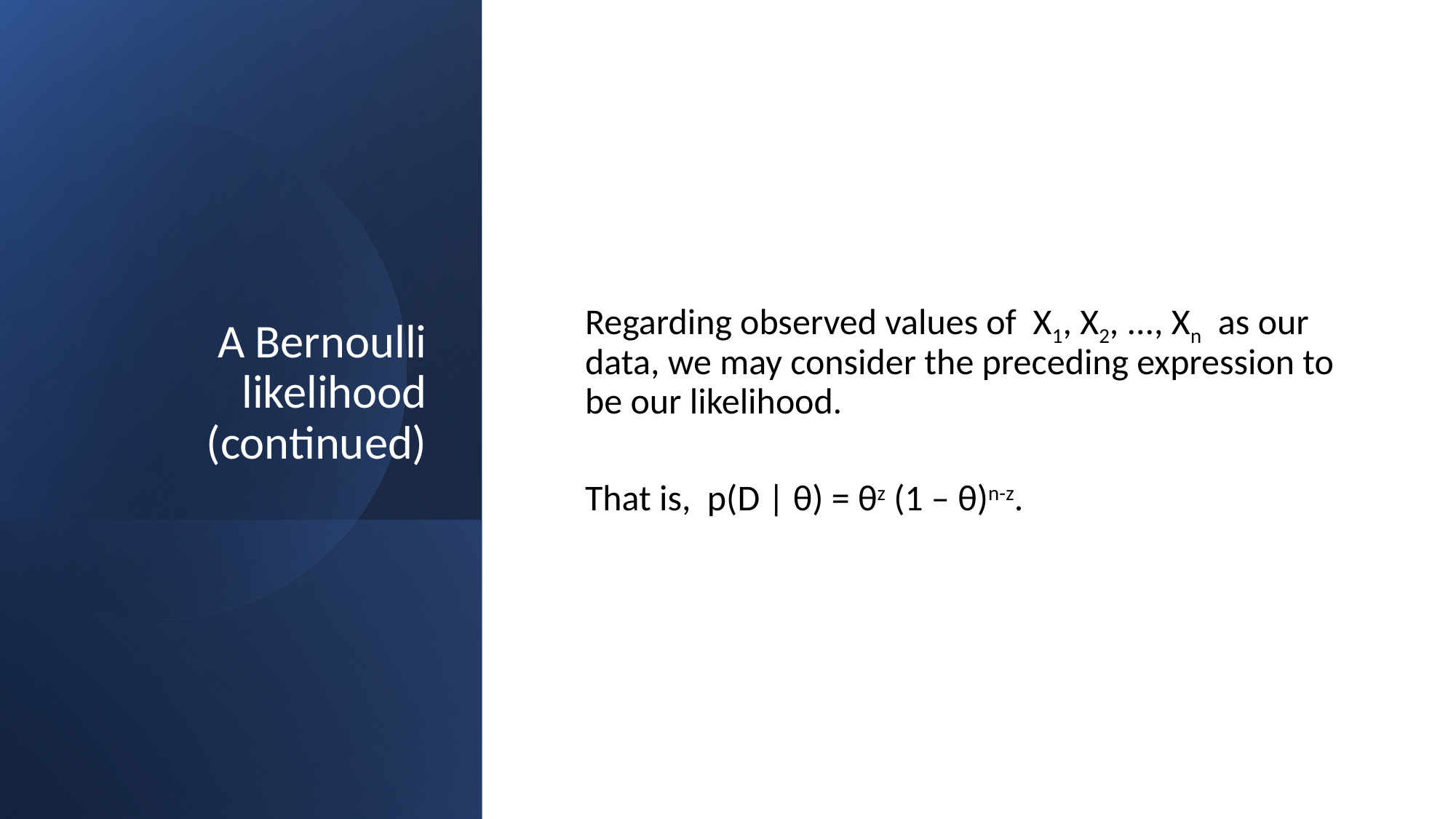

# A Bernoulli likelihood (continued)
Regarding observed values of  X1, X2, ..., Xn  as our data, we may consider the preceding expression to be our likelihood.

That is,  p(D | θ) = θz (1 – θ)n-z.